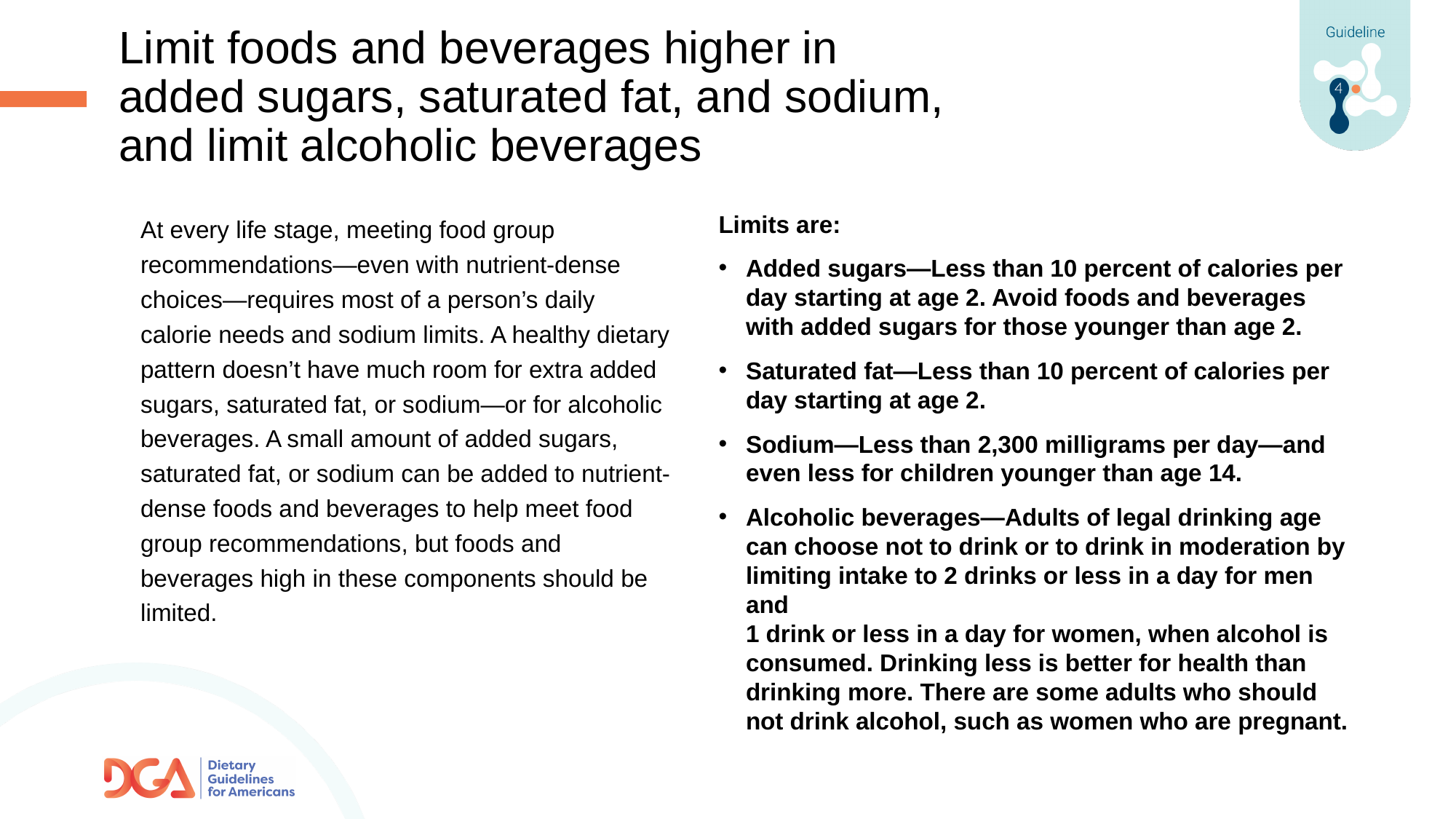

# Limit foods and beverages higher in added sugars, saturated fat, and sodium, and limit alcoholic beverages
At every life stage, meeting food group recommendations—even with nutrient-dense choices—requires most of a person’s daily calorie needs and sodium limits. A healthy dietary pattern doesn’t have much room for extra added sugars, saturated fat, or sodium—or for alcoholic beverages. A small amount of added sugars, saturated fat, or sodium can be added to nutrient-dense foods and beverages to help meet food group recommendations, but foods and beverages high in these components should be limited.
Limits are:
Added sugars—Less than 10 percent of calories per day starting at age 2. Avoid foods and beverages with added sugars for those younger than age 2.
Saturated fat—Less than 10 percent of calories per day starting at age 2.
Sodium—Less than 2,300 milligrams per day—and even less for children younger than age 14.
Alcoholic beverages—Adults of legal drinking age can choose not to drink or to drink in moderation by limiting intake to 2 drinks or less in a day for men and
1 drink or less in a day for women, when alcohol is consumed. Drinking less is better for health than drinking more. There are some adults who should not drink alcohol, such as women who are pregnant.